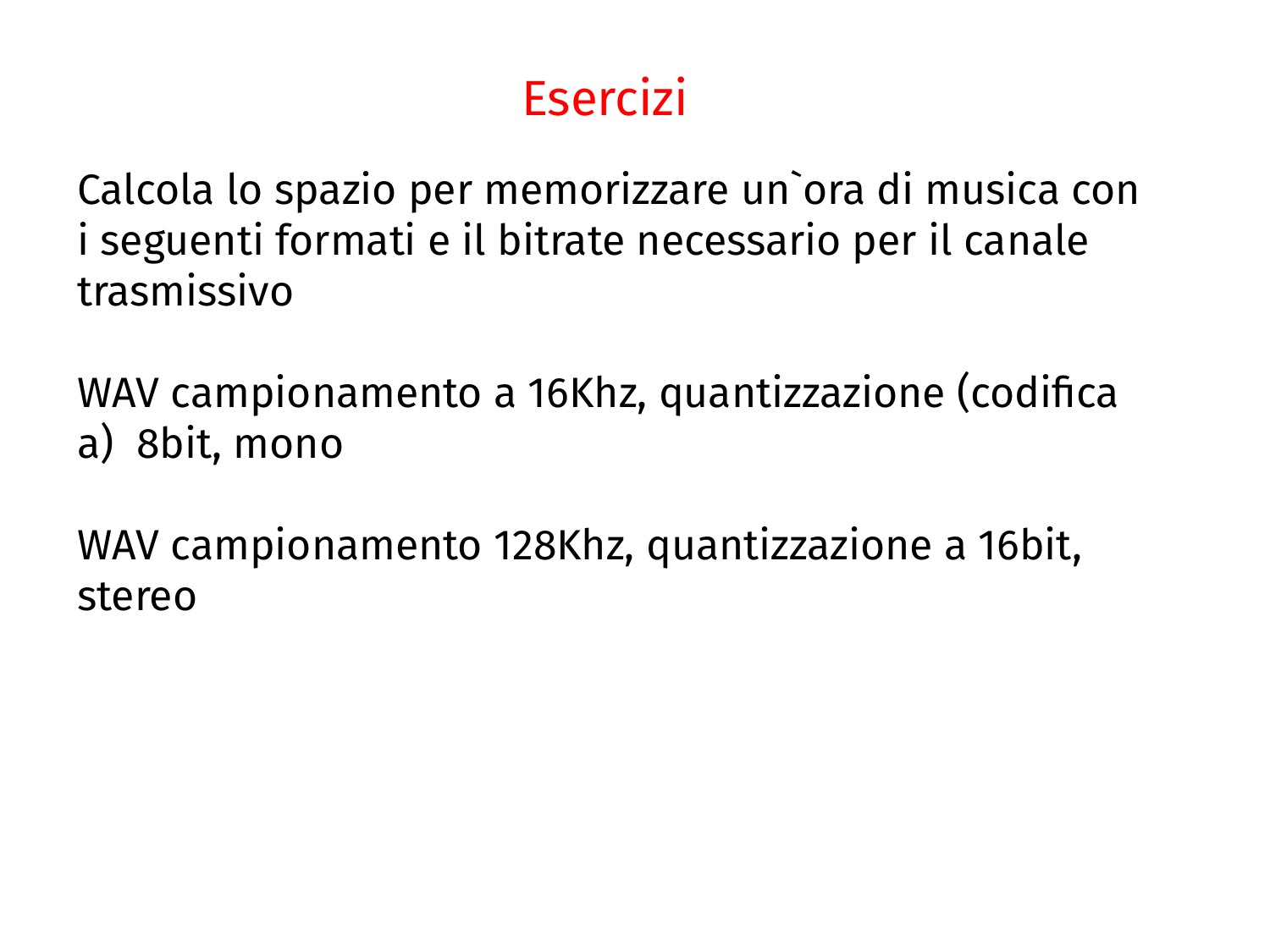

Esercizi
Calcola lo spazio per memorizzare un`ora di musica con i seguenti formati e il bitrate necessario per il canale trasmissivo

WAV campionamento a 16Khz, quantizzazione (codifica a)  8bit, mono

WAV campionamento 128Khz, quantizzazione a 16bit, stereo